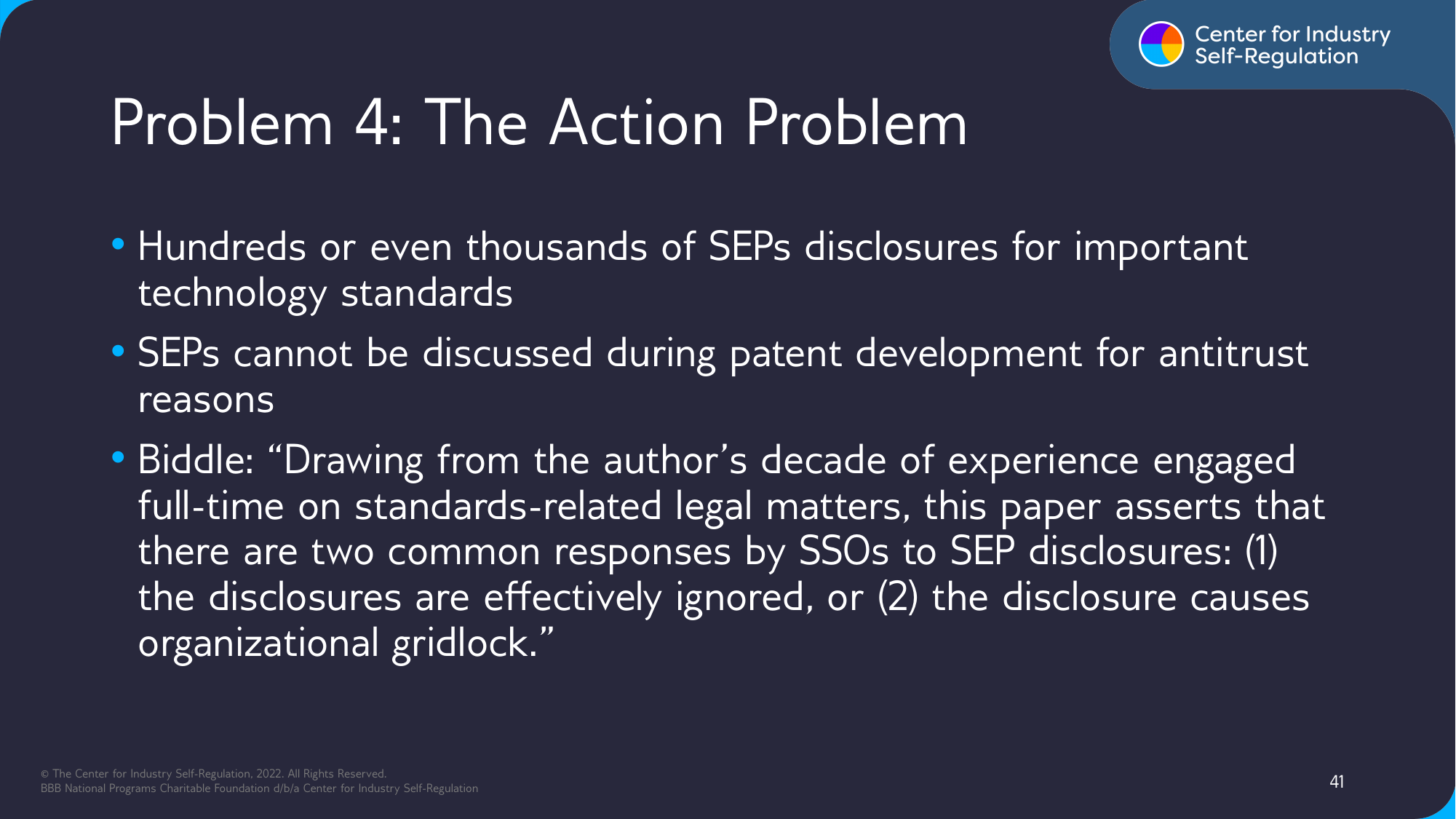

# Problem 4: The Action Problem​
Hundreds or even thousands of SEPs disclosures for important technology standards​
SEPs cannot be discussed during patent development for antitrust reasons​
Biddle: “Drawing from the author’s decade of experience engaged full-time on standards-related legal matters, this paper asserts that there are two common responses by SSOs to SEP disclosures: (1) the disclosures are effectively ignored, or (2) the disclosure causes organizational gridlock.” ​
41